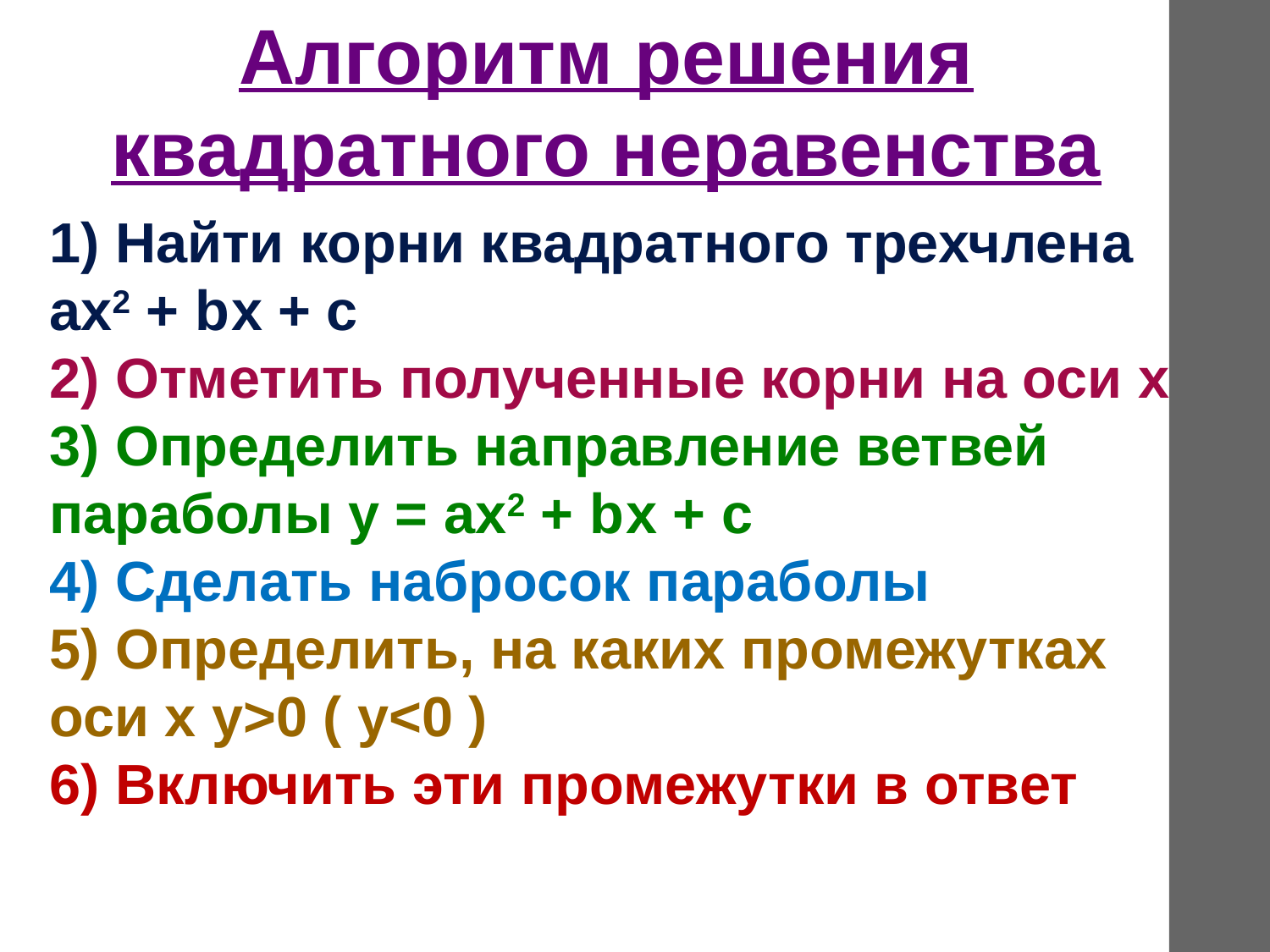

Алгоритм решения
квадратного неравенства
1) Найти корни квадратного трехчлена ах2 + bх + с
2) Отметить полученные корни на оси х
3) Определить направление ветвей параболы у = ах2 + bх + с
4) Сделать набросок параболы
5) Определить, на каких промежутках оси х у>0 ( у<0 )
6) Включить эти промежутки в ответ